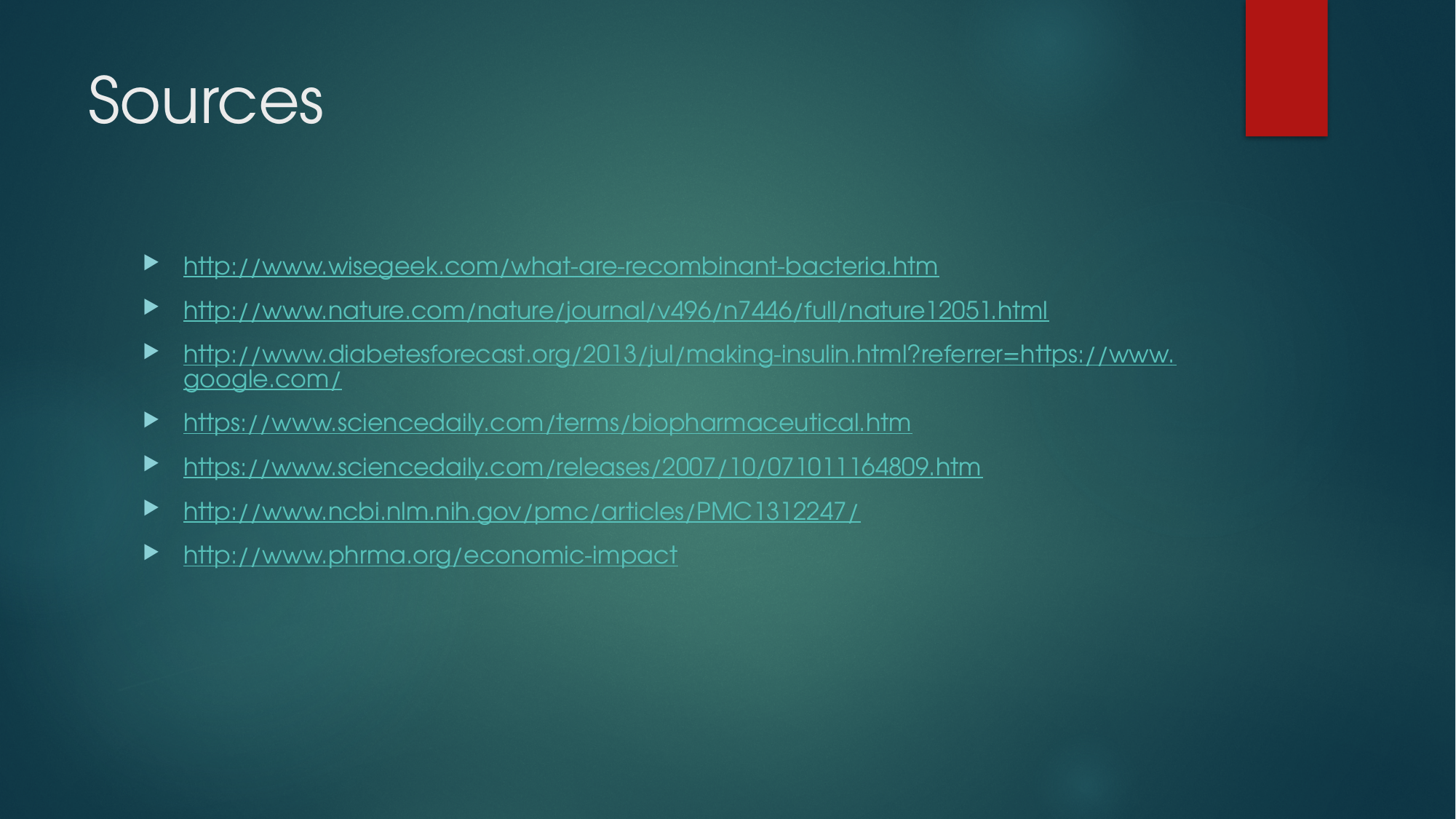

# Sources
http://www.wisegeek.com/what-are-recombinant-bacteria.htm
http://www.nature.com/nature/journal/v496/n7446/full/nature12051.html
http://www.diabetesforecast.org/2013/jul/making-insulin.html?referrer=https://www.google.com/
https://www.sciencedaily.com/terms/biopharmaceutical.htm
https://www.sciencedaily.com/releases/2007/10/071011164809.htm
http://www.ncbi.nlm.nih.gov/pmc/articles/PMC1312247/
http://www.phrma.org/economic-impact